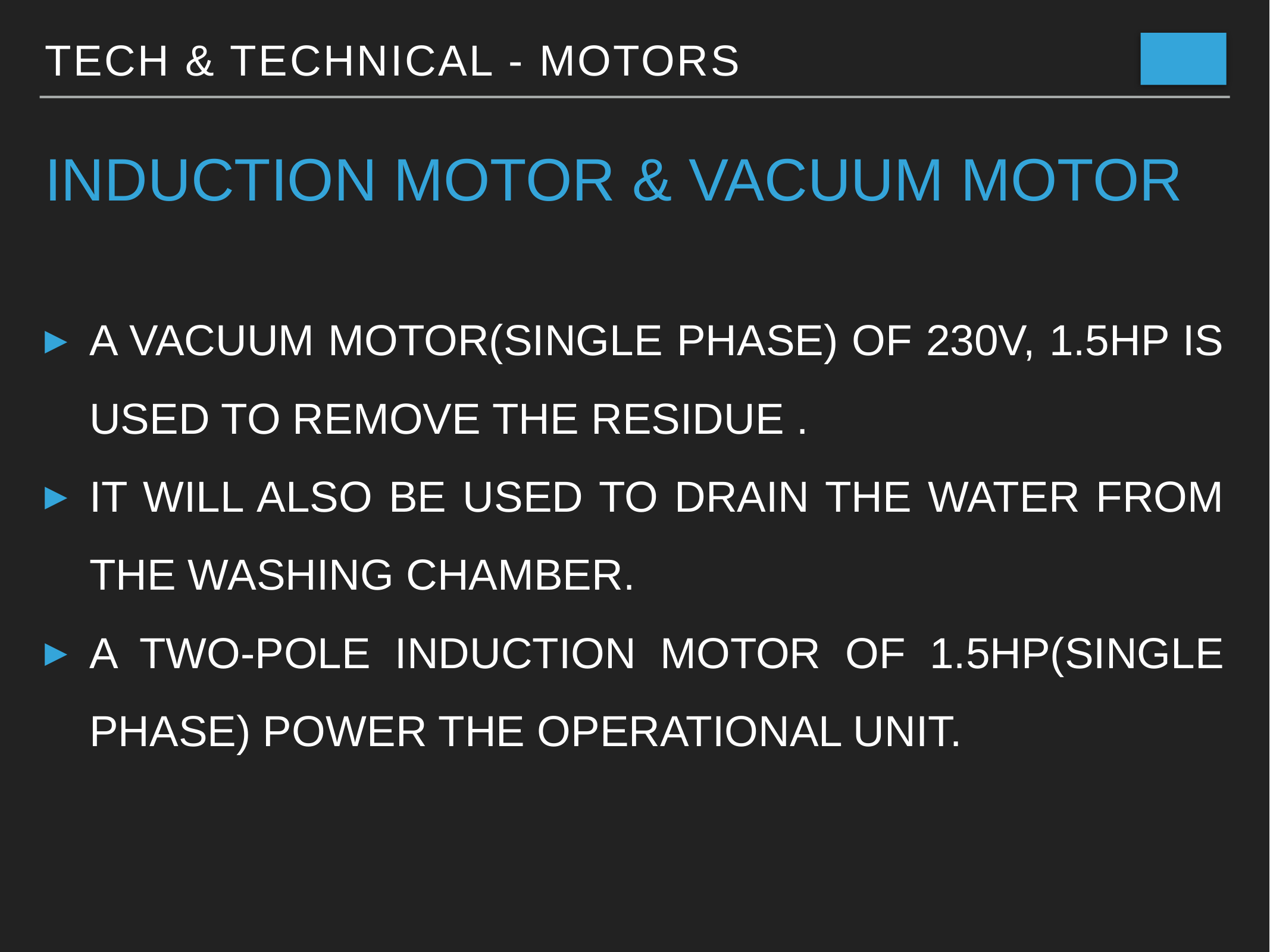

TECH & TECHNICAL - MOTORS
22
# INDUCTION MOTOR & VACUUM MOTOR
A VACUUM MOTOR(SINGLE PHASE) OF 230V, 1.5HP IS USED TO REMOVE THE RESIDUE .
IT WILL ALSO BE USED TO DRAIN THE WATER FROM THE WASHING CHAMBER.
A TWO-POLE INDUCTION MOTOR OF 1.5HP(SINGLE PHASE) POWER THE OPERATIONAL UNIT.